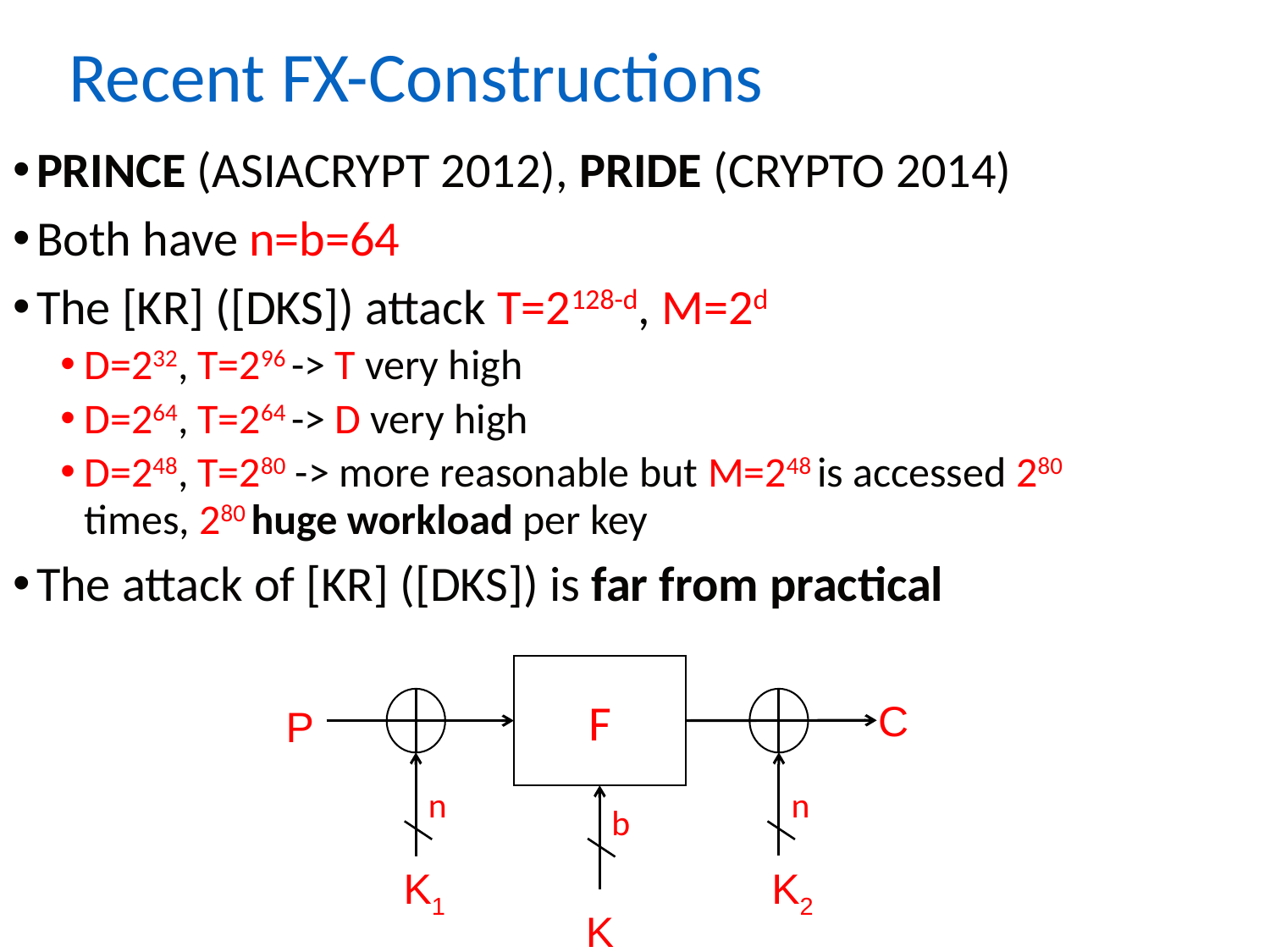

# Recent FX-Constructions
PRINCE (ASIACRYPT 2012), PRIDE (CRYPTO 2014)
Both have n=b=64
The [KR] ([DKS]) attack T=2128-d, M=2d
D=232, T=296 -> T very high
D=264, T=264 -> D very high
D=248, T=280 -> more reasonable but M=248 is accessed 280 times, 280 huge workload per key
The attack of [KR] ([DKS]) is far from practical

F

K2
K1
C
P
n
n
b
K